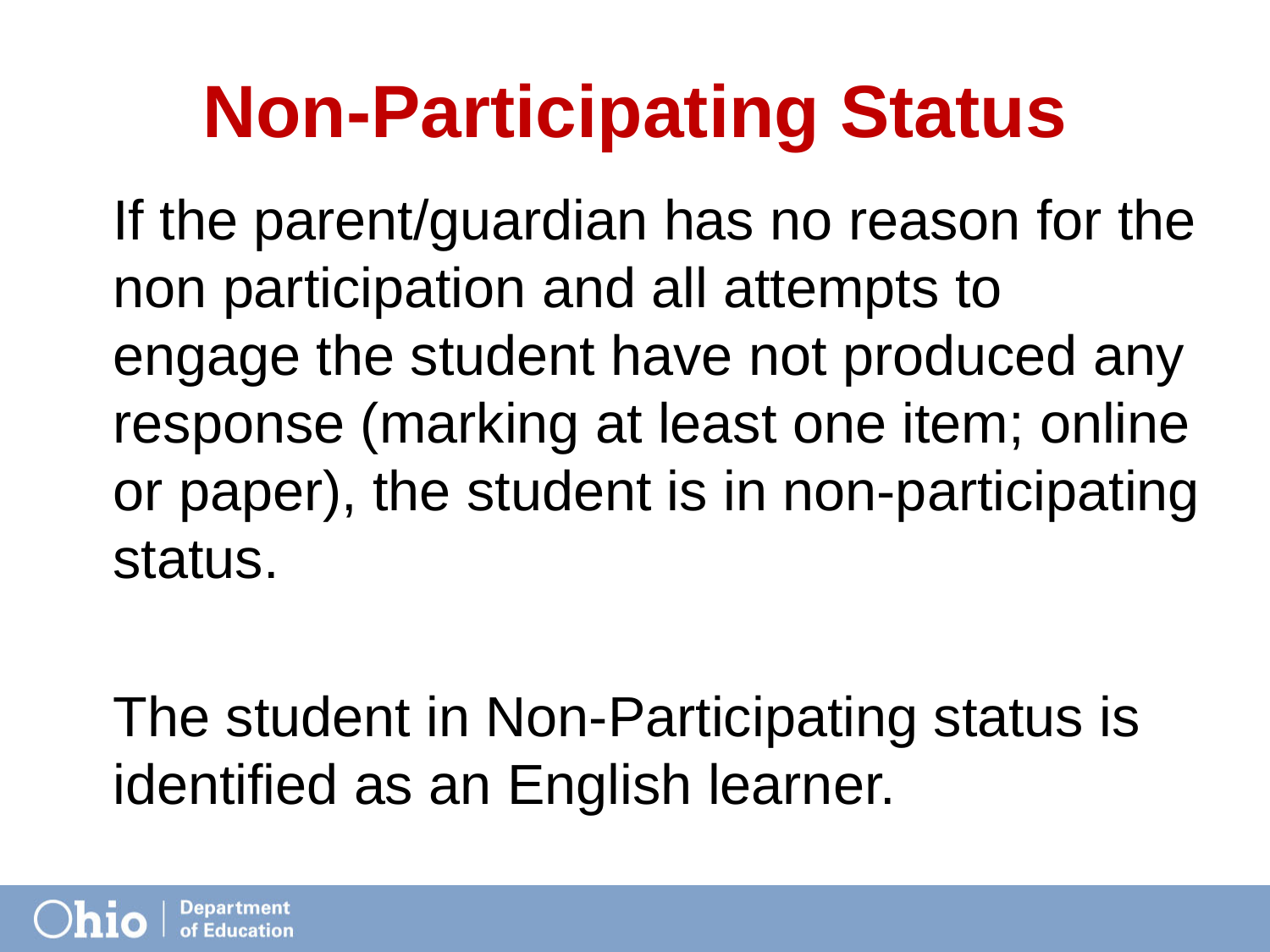

# Non-Participating Status
If the parent/guardian has no reason for the non participation and all attempts to engage the student have not produced any response (marking at least one item; online or paper), the student is in non-participating status.

The student in Non-Participating status is identified as an English learner.